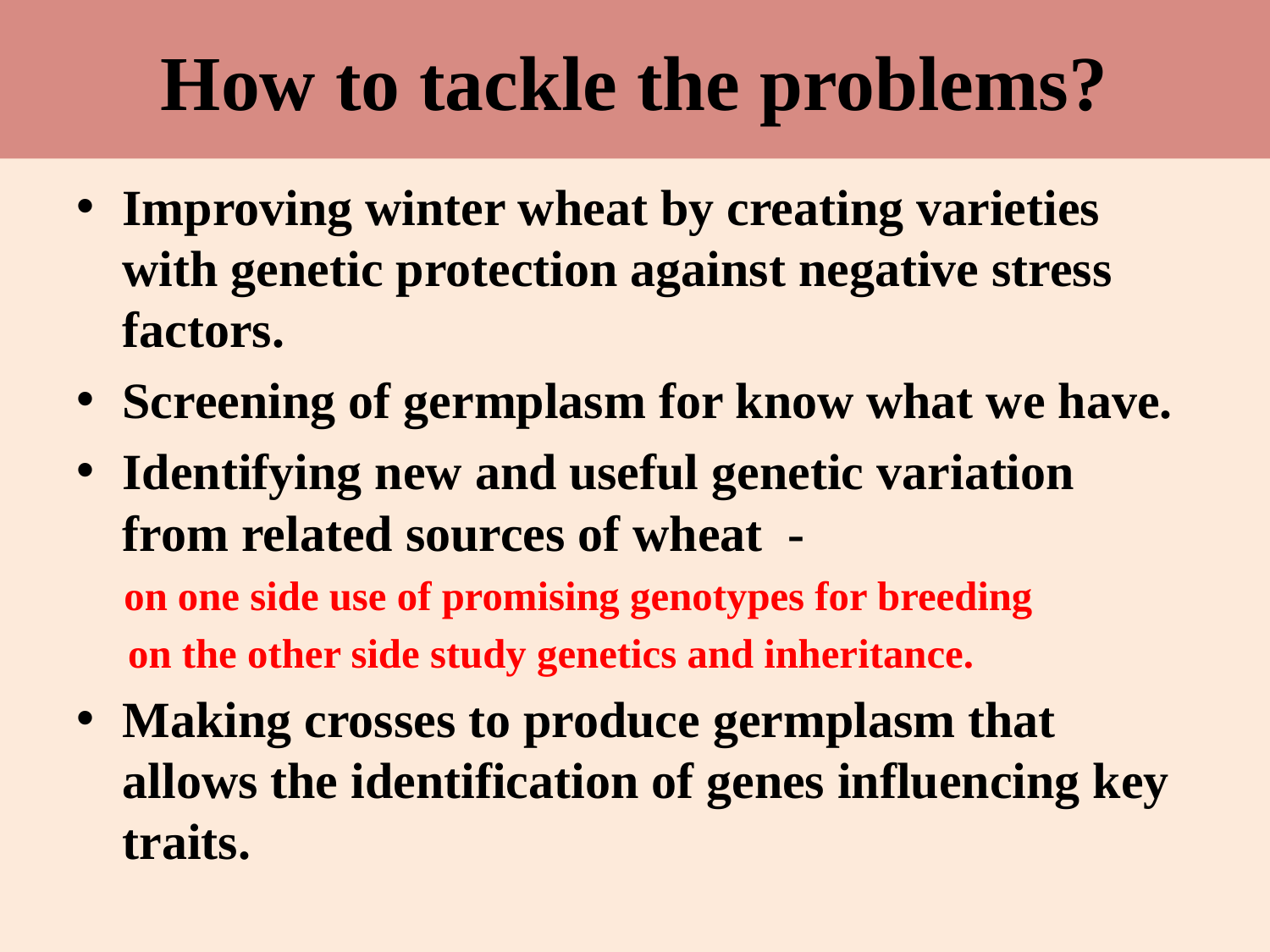

# How to tackle the problems?
Improving winter wheat by creating varieties with genetic protection against negative stress factors.
Screening of germplasm for know what we have.
Identifying new and useful genetic variation from related sources of wheat  -
     on one side use of promising genotypes for breeding
     on the other side study genetics and inheritance.
Making crosses to produce germplasm that allows the identification of genes influencing key traits.